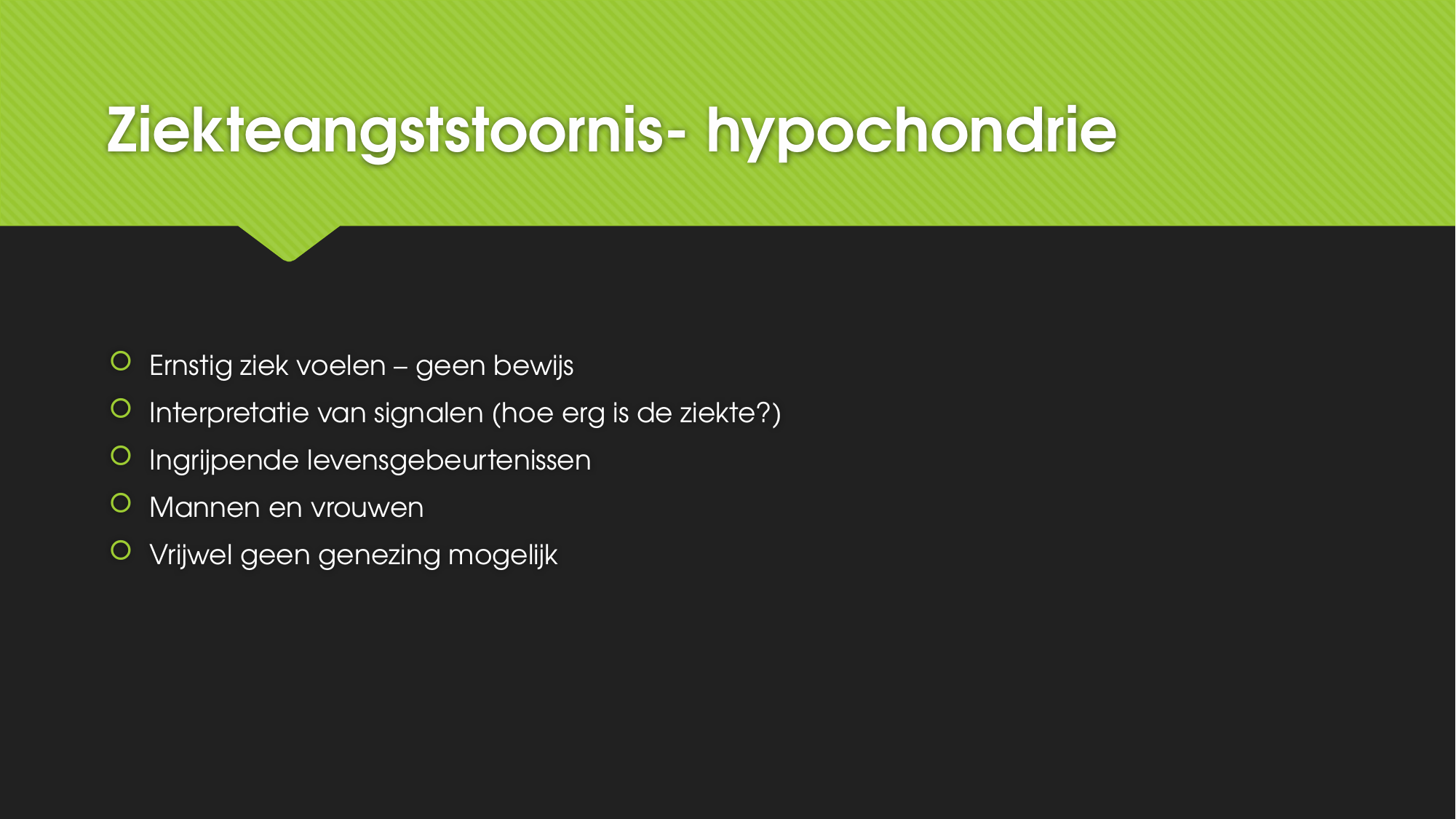

# Ziekteangststoornis- hypochondrie
Ernstig ziek voelen – geen bewijs
Interpretatie van signalen (hoe erg is de ziekte?)
Ingrijpende levensgebeurtenissen
Mannen en vrouwen
Vrijwel geen genezing mogelijk